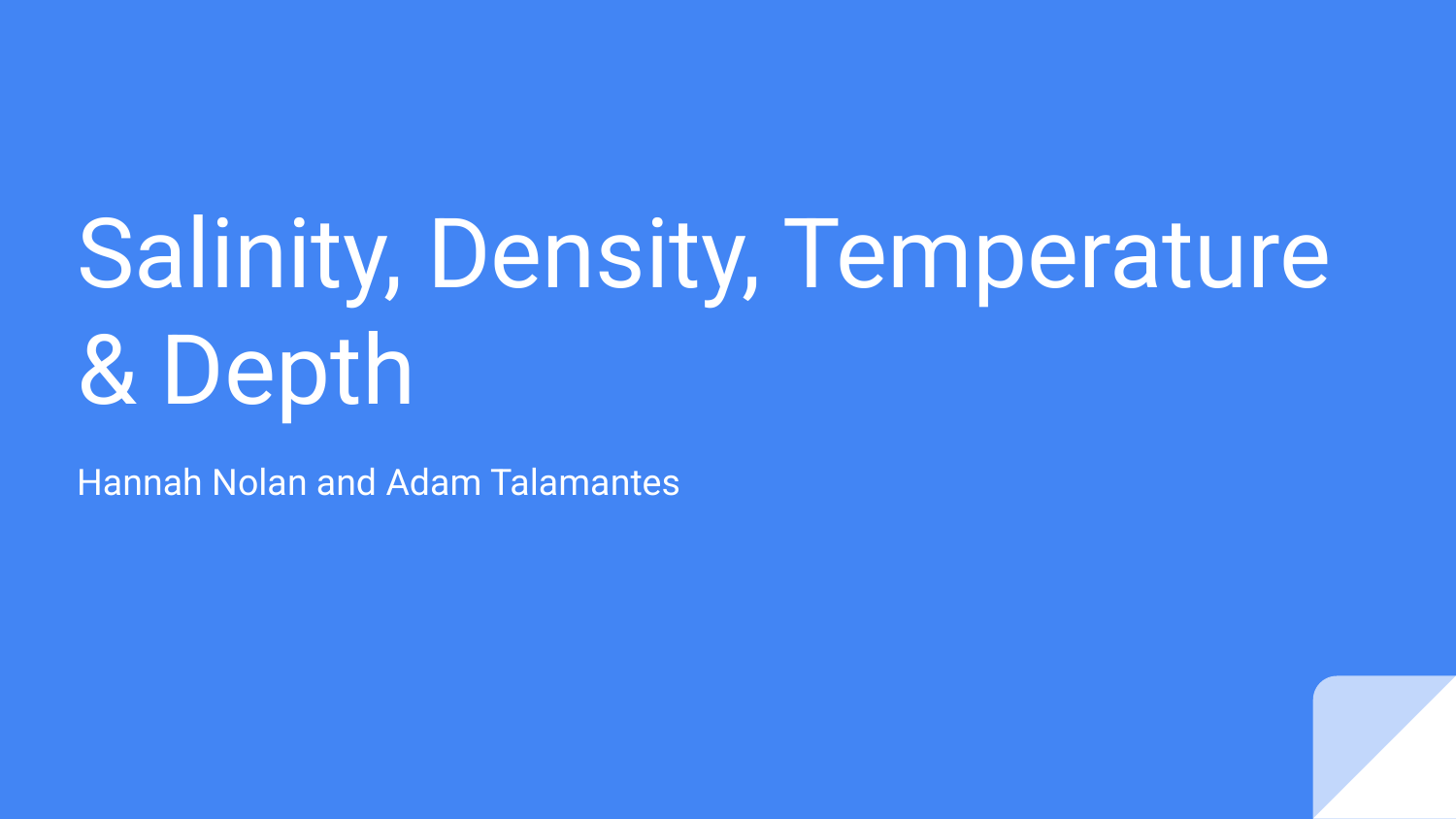

# Salinity, Density, Temperature & Depth
Hannah Nolan and Adam Talamantes